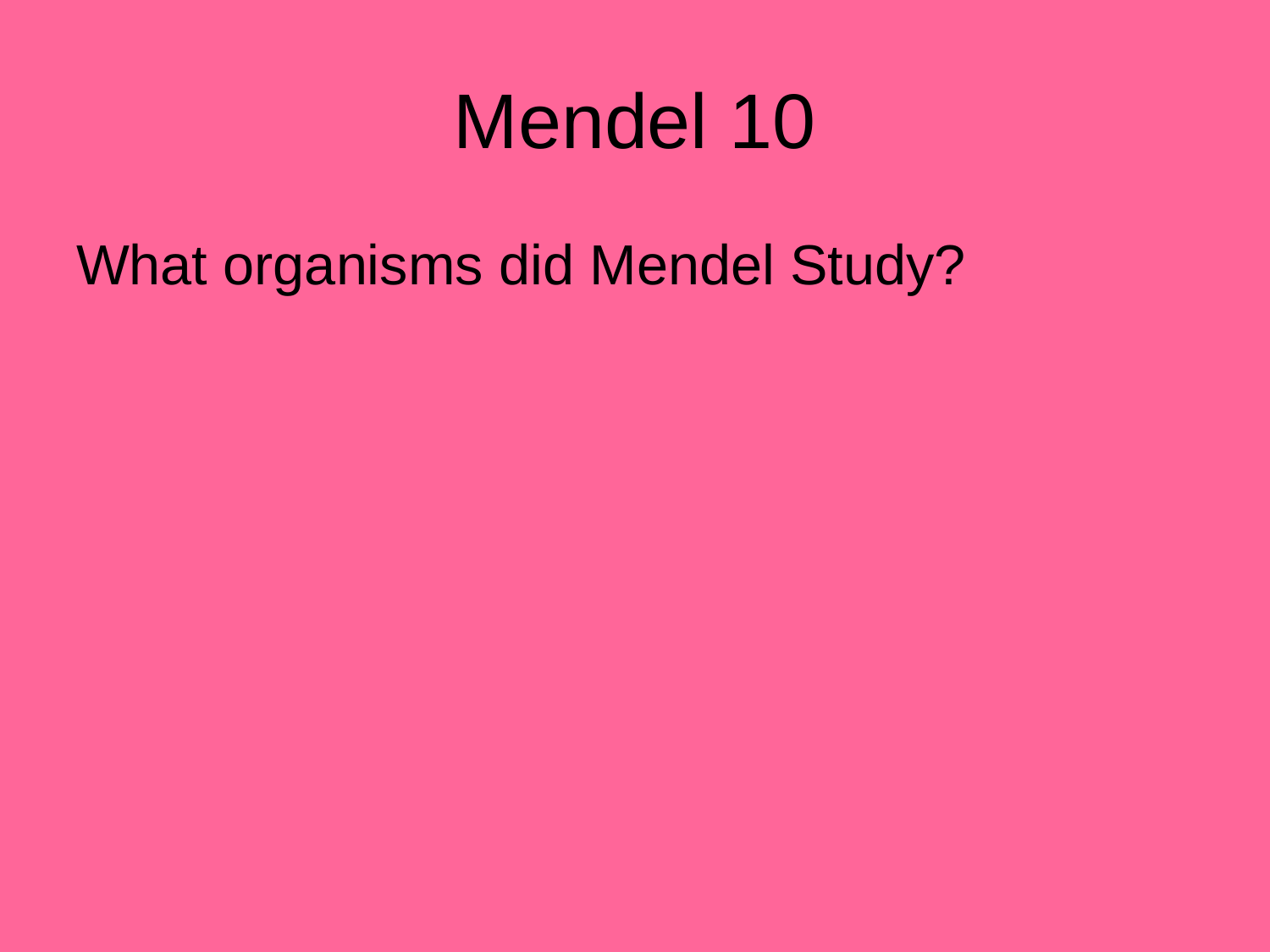

# Mendel 10
What organisms did Mendel Study?